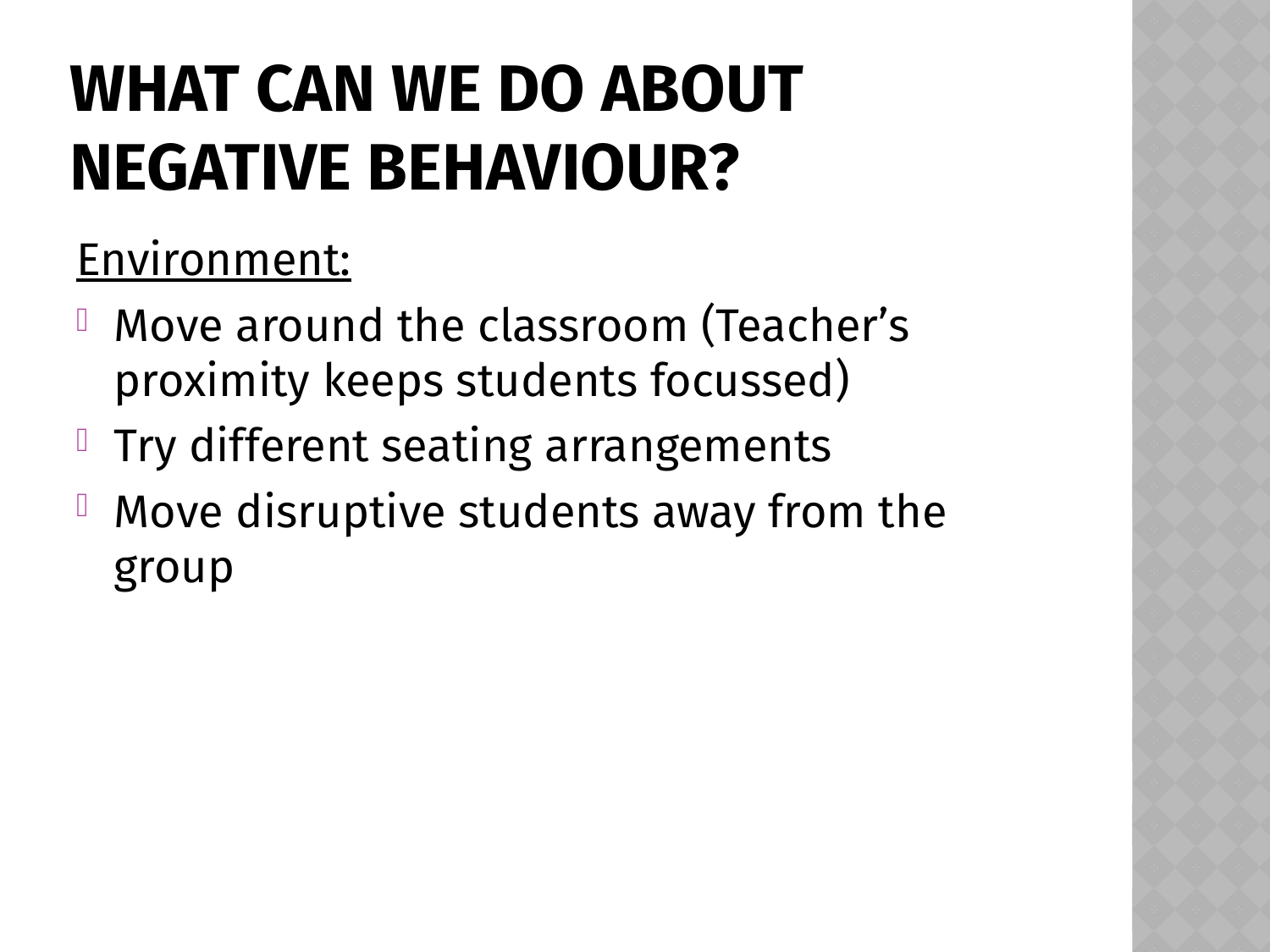

# What can we do about negative behaviour?
Environment:
Move around the classroom (Teacher’s proximity keeps students focussed)
Try different seating arrangements
Move disruptive students away from the group